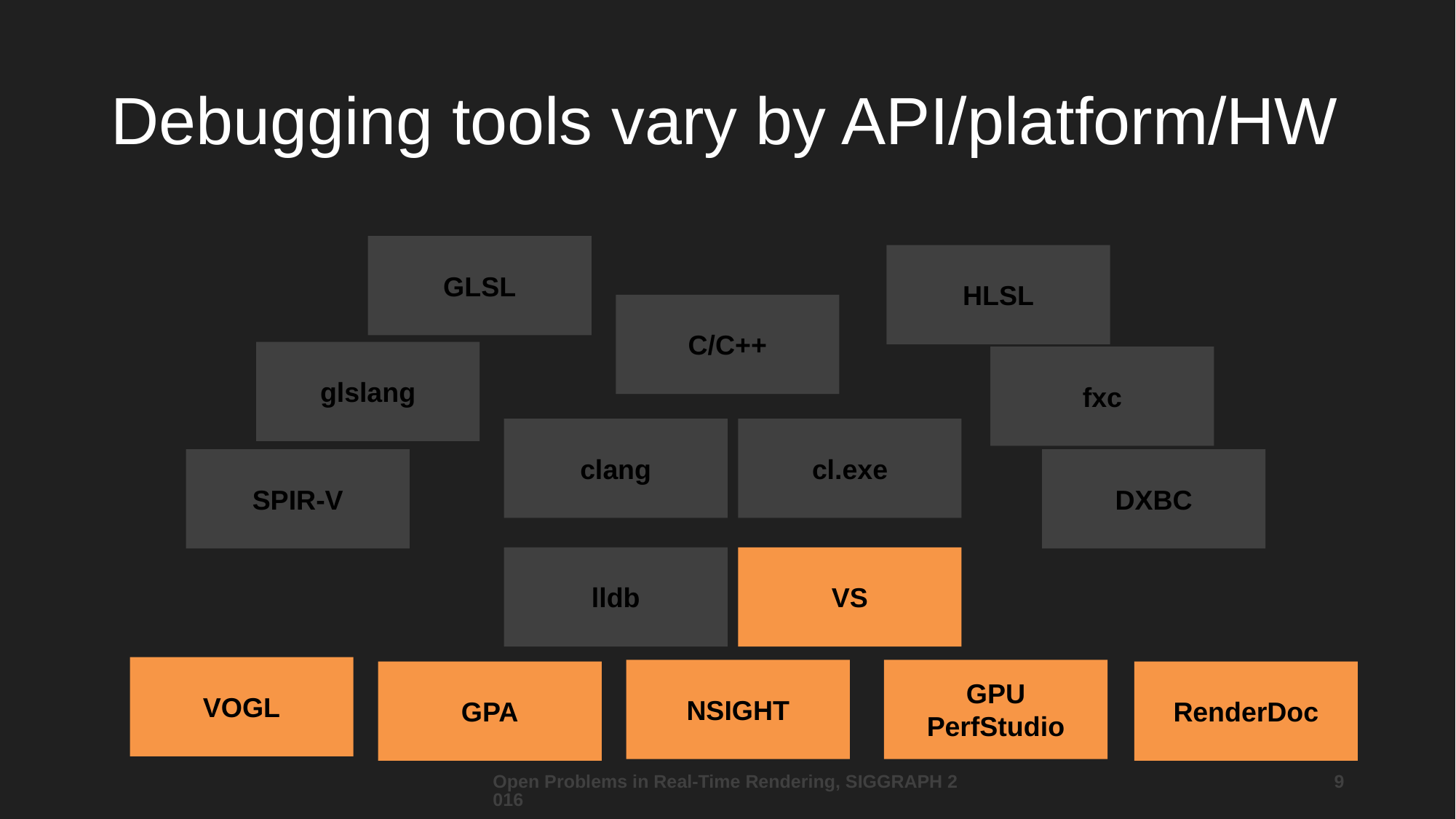

# Debugging tools vary by API/platform/HW
GLSL
HLSL
C/C++
glslang
fxc
clang
cl.exe
SPIR-V
DXBC
lldb
VS
VOGL
NSIGHT
GPU PerfStudio
GPA
RenderDoc
Open Problems in Real-Time Rendering, SIGGRAPH 2016
9